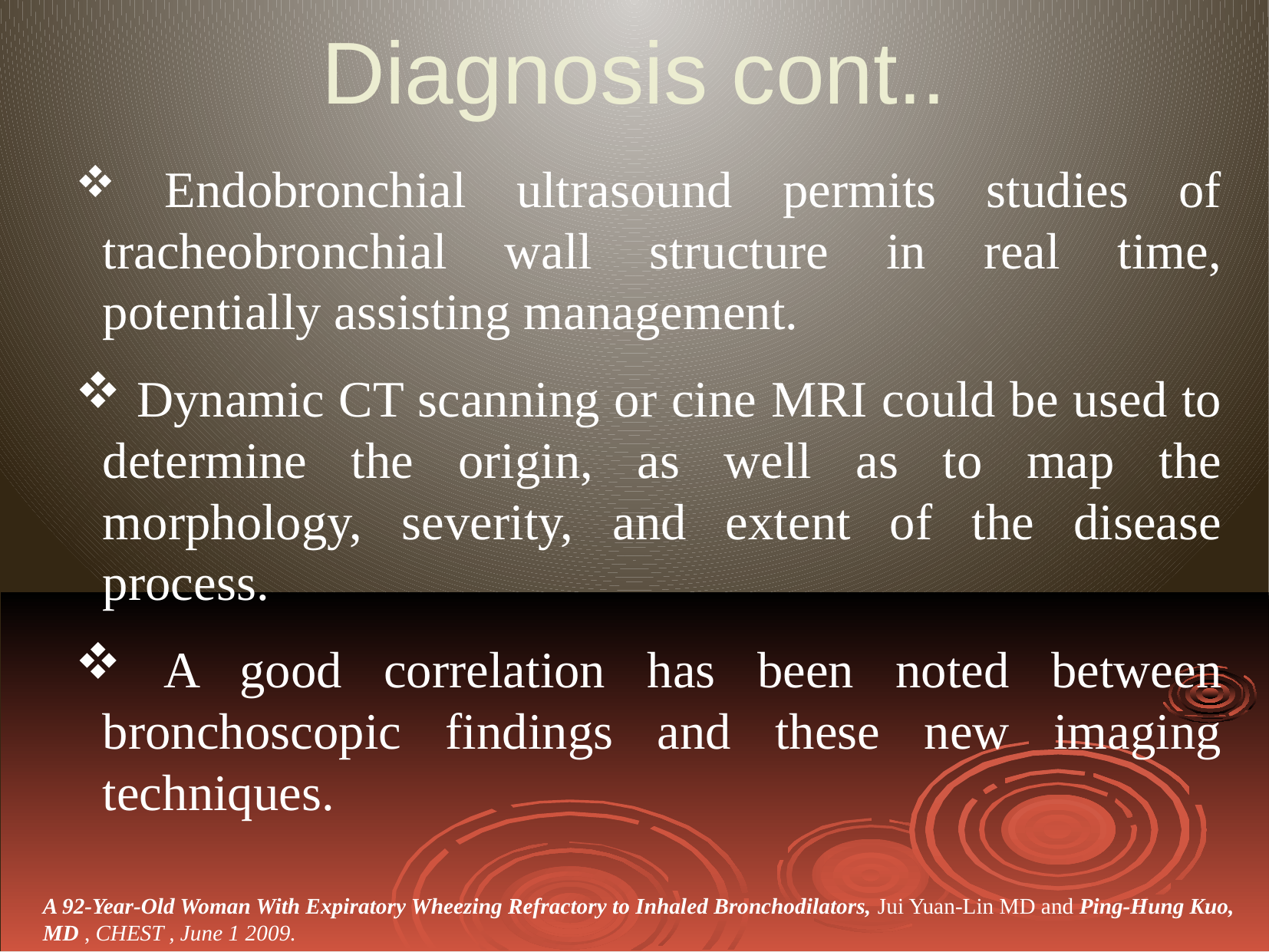

# Diagnosis cont..
 Endobronchial ultrasound permits studies of tracheobronchial wall structure in real time, potentially assisting management.
 Dynamic CT scanning or cine MRI could be used to determine the origin, as well as to map the morphology, severity, and extent of the disease process.
 A good correlation has been noted between bronchoscopic findings and these new imaging techniques.

A 92-Year-Old Woman With Expiratory Wheezing Refractory to Inhaled Bronchodilators, Jui Yuan-Lin MD and Ping-Hung Kuo,
MD , CHEST , June 1 2009.